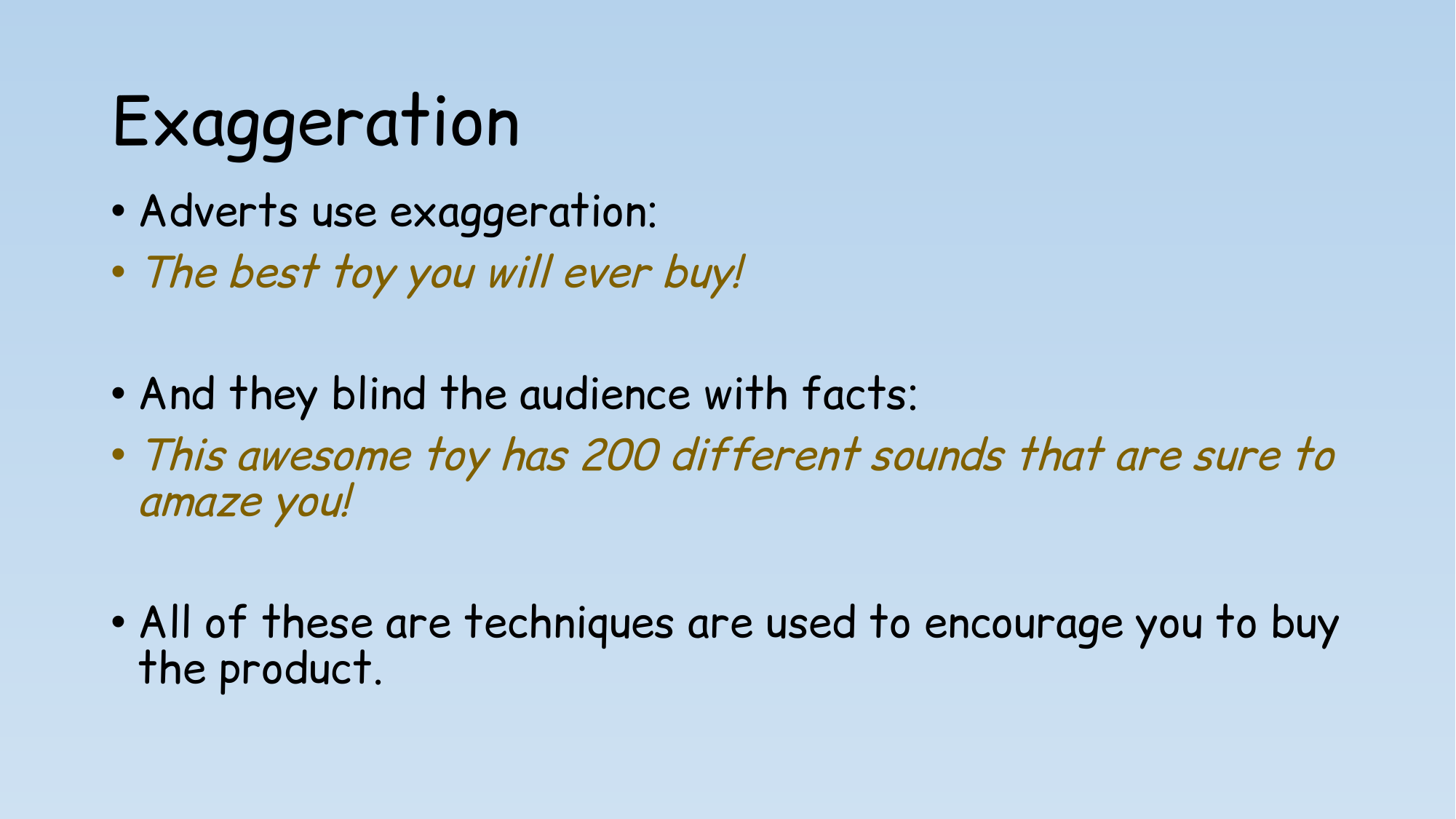

# Exaggeration
Adverts use exaggeration:
The best toy you will ever buy!

And they blind the audience with facts:
This awesome toy has 200 different sounds that are sure to amaze you!

All of these are techniques are used to encourage you to buy the product.